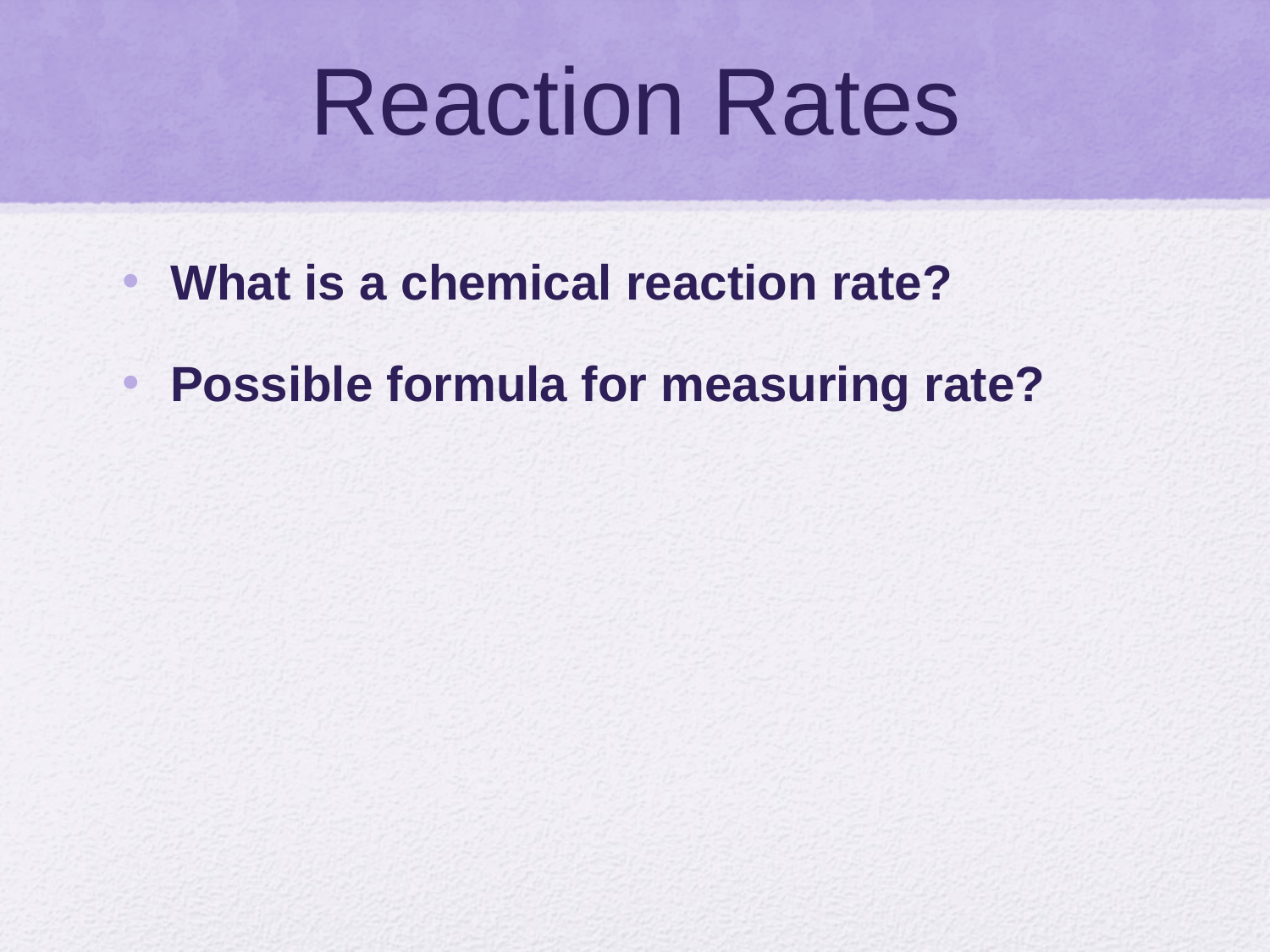

# Reaction Rates
What is a chemical reaction rate?
Possible formula for measuring rate?